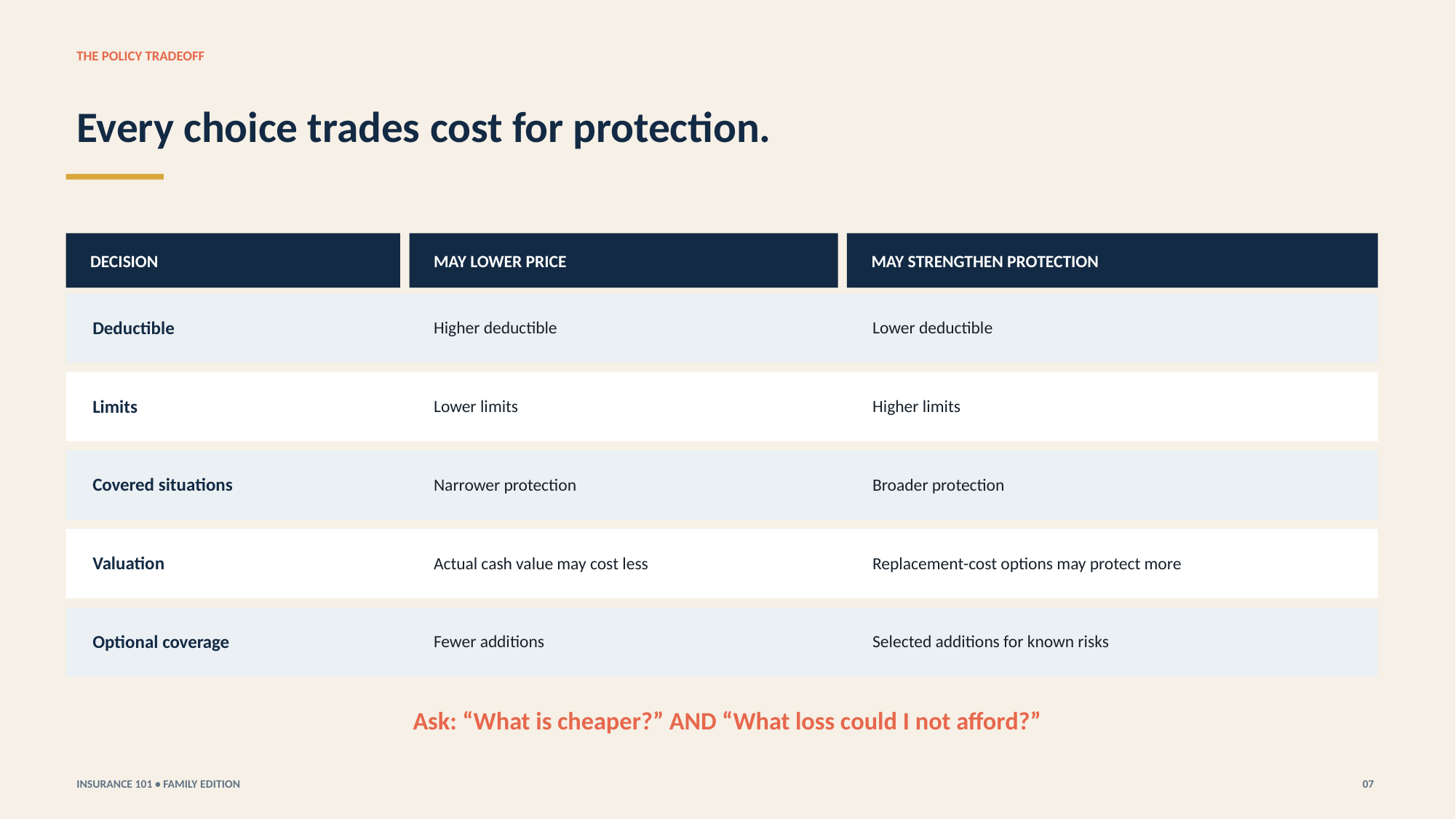

THE POLICY TRADEOFF
Every choice trades cost for protection.

DECISION
MAY LOWER PRICE
MAY STRENGTHEN PROTECTION

Deductible
Higher deductible
Lower deductible

Limits
Lower limits
Higher limits

Covered situations
Narrower protection
Broader protection

Valuation
Actual cash value may cost less
Replacement-cost options may protect more

Optional coverage
Fewer additions
Selected additions for known risks
Ask: “What is cheaper?” AND “What loss could I not afford?”
INSURANCE 101 • FAMILY EDITION
07